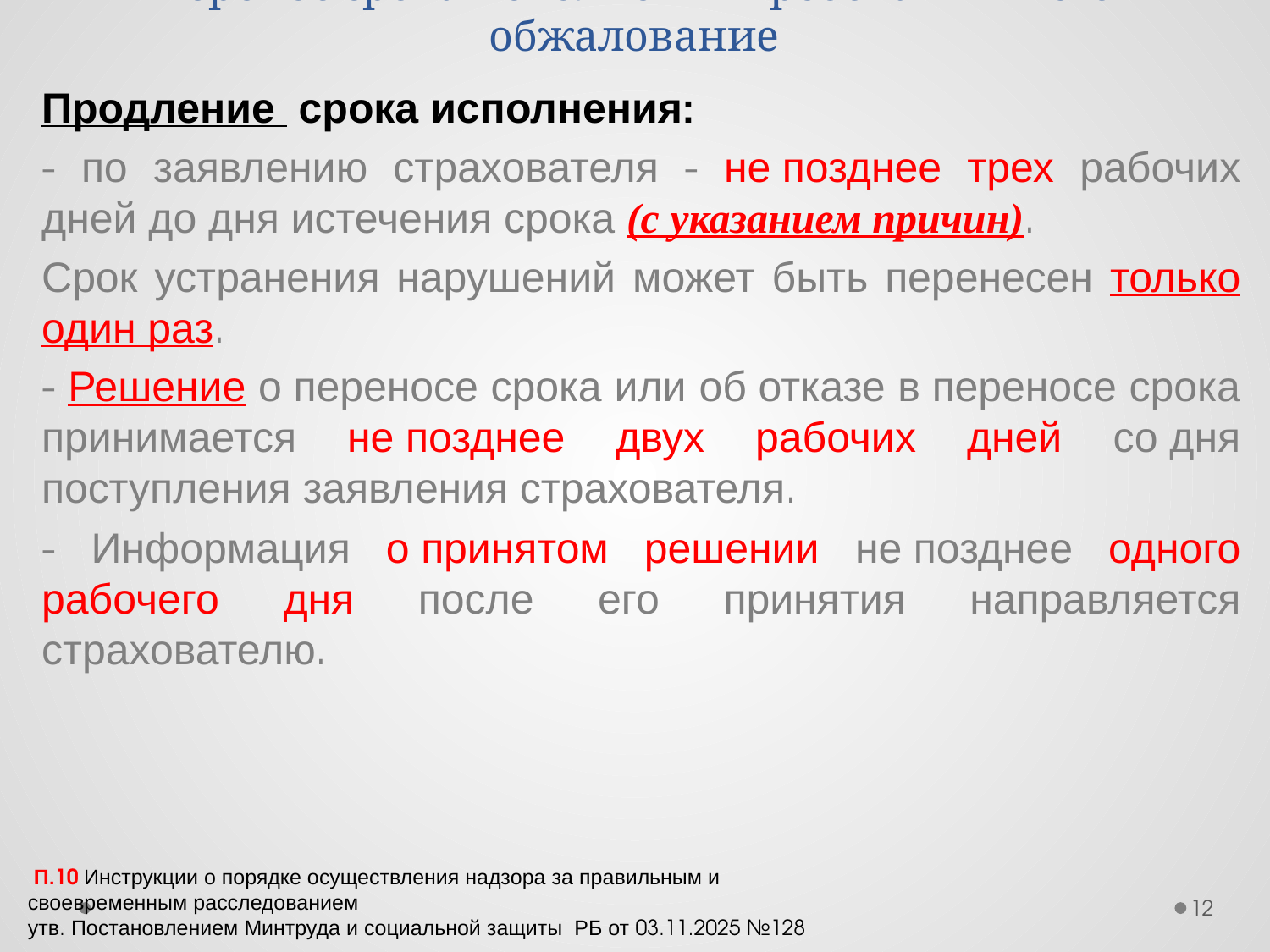

Перенос срока исполнения требования и его обжалование
Продление  срока исполнения:
- по заявлению страхователя - не позднее трех рабочих дней до дня истечения срока (с указанием причин).
Срок устранения нарушений может быть перенесен только один раз.
- Решение о переносе срока или об отказе в переносе срока принимается не позднее двух рабочих дней со дня поступления заявления страхователя.
- Информация о принятом решении не позднее одного рабочего дня после его принятия направляется страхователю.
 П.10 Инструкции о порядке осуществления надзора за правильным и своевременным расследованием
утв. Постановлением Минтруда и социальной защиты  РБ от 03.11.2025 №128
12